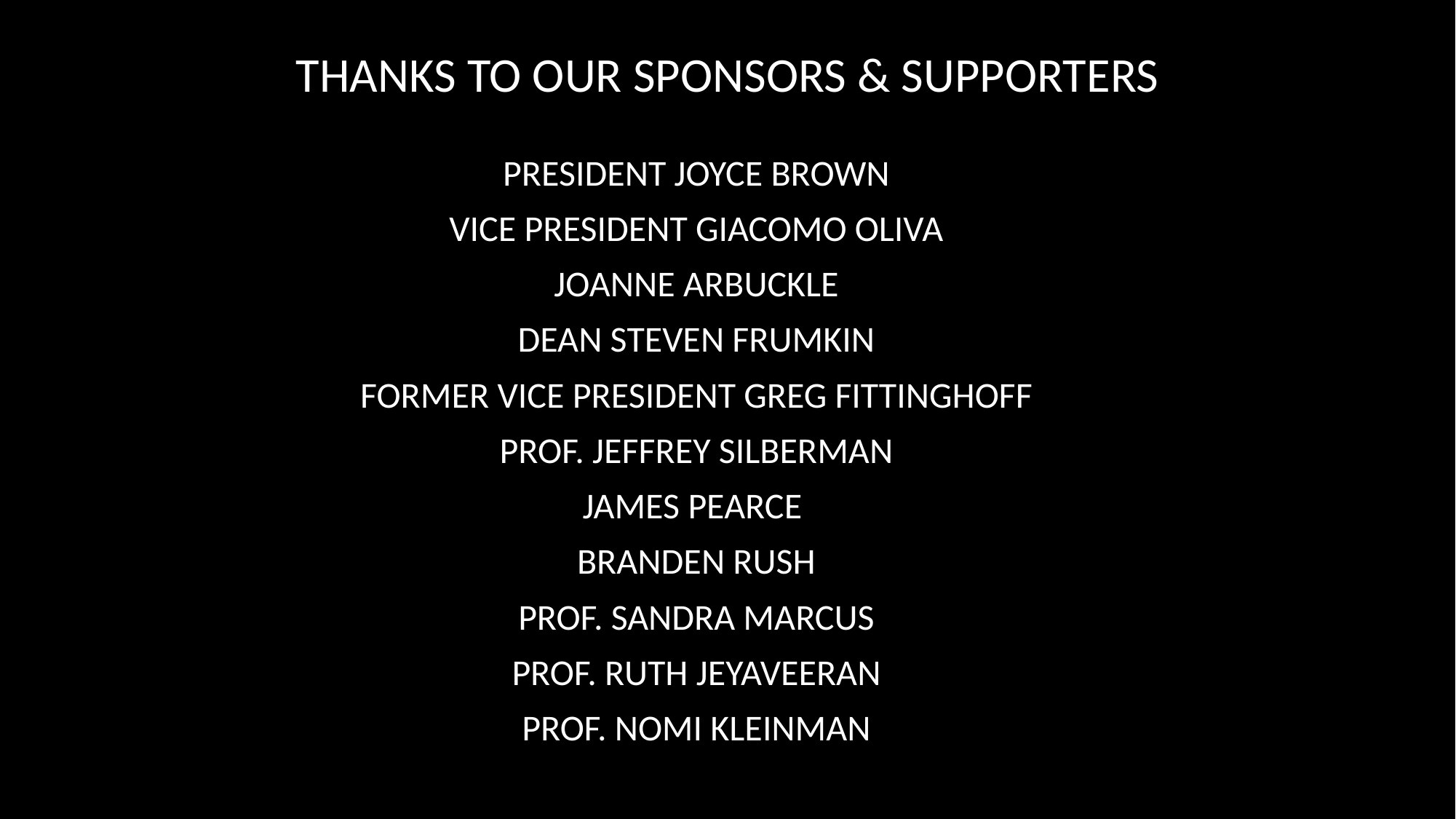

# THANKS TO OUR SPONSORS & SUPPORTERS
President Joyce Brown
Vice President Giacomo Oliva
Joanne Arbuckle
Dean Steven Frumkin
Former Vice President Greg Fittinghoff
Prof. Jeffrey Silberman
James Pearce
Branden Rush
Prof. Sandra Marcus
Prof. Ruth Jeyaveeran
Prof. Nomi Kleinman